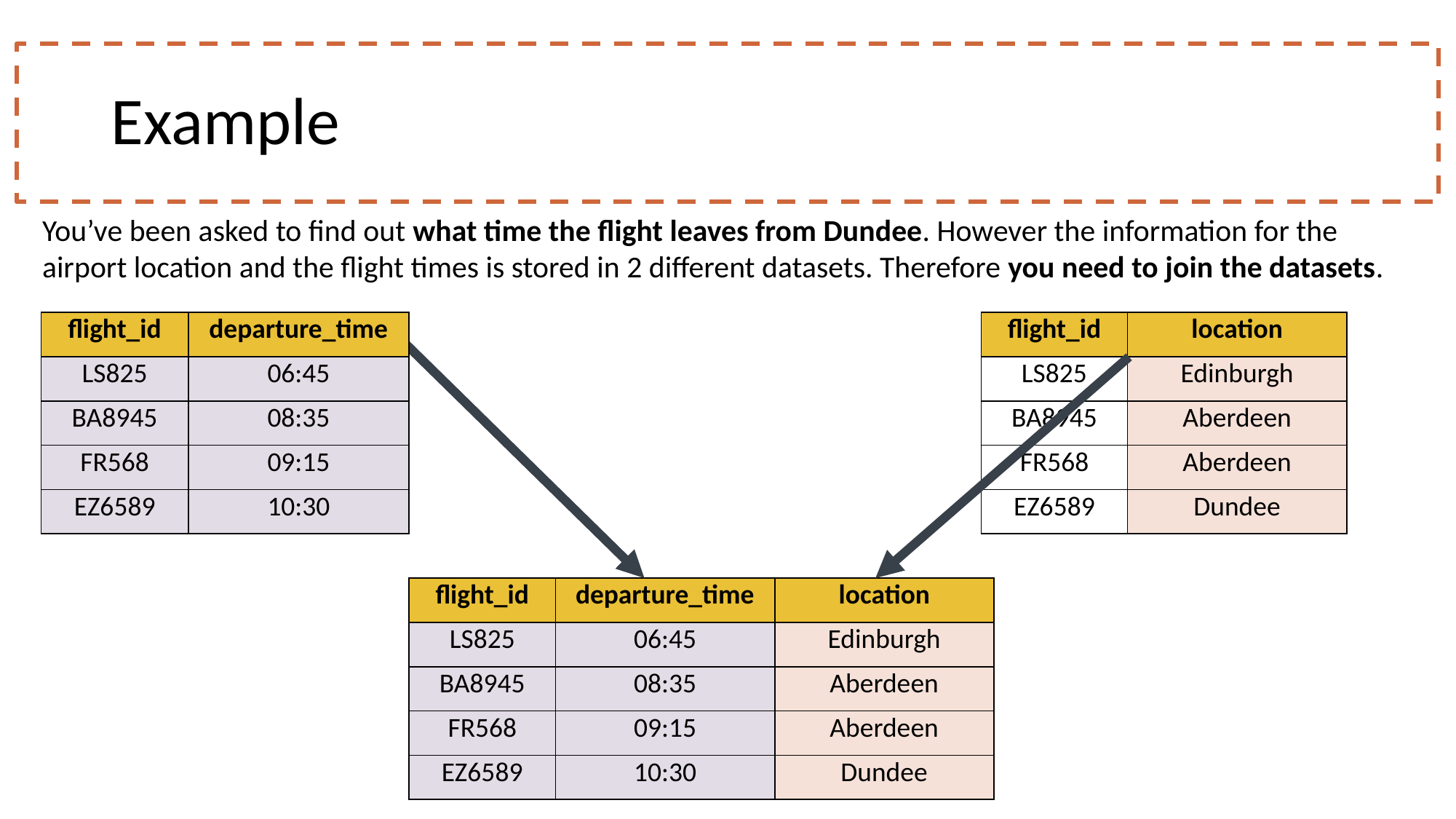

# Example
You’ve been asked to find out what time the flight leaves from Dundee. However the information for the airport location and the flight times is stored in 2 different datasets. Therefore you need to join the datasets.
| flight\_id | departure\_time |
| --- | --- |
| LS825 | 06:45 |
| BA8945 | 08:35 |
| FR568 | 09:15 |
| EZ6589 | 10:30 |
| flight\_id | location |
| --- | --- |
| LS825 | Edinburgh |
| BA8945 | Aberdeen |
| FR568 | Aberdeen |
| EZ6589 | Dundee |
| flight\_id | departure\_time | location |
| --- | --- | --- |
| LS825 | 06:45 | Edinburgh |
| BA8945 | 08:35 | Aberdeen |
| FR568 | 09:15 | Aberdeen |
| EZ6589 | 10:30 | Dundee |